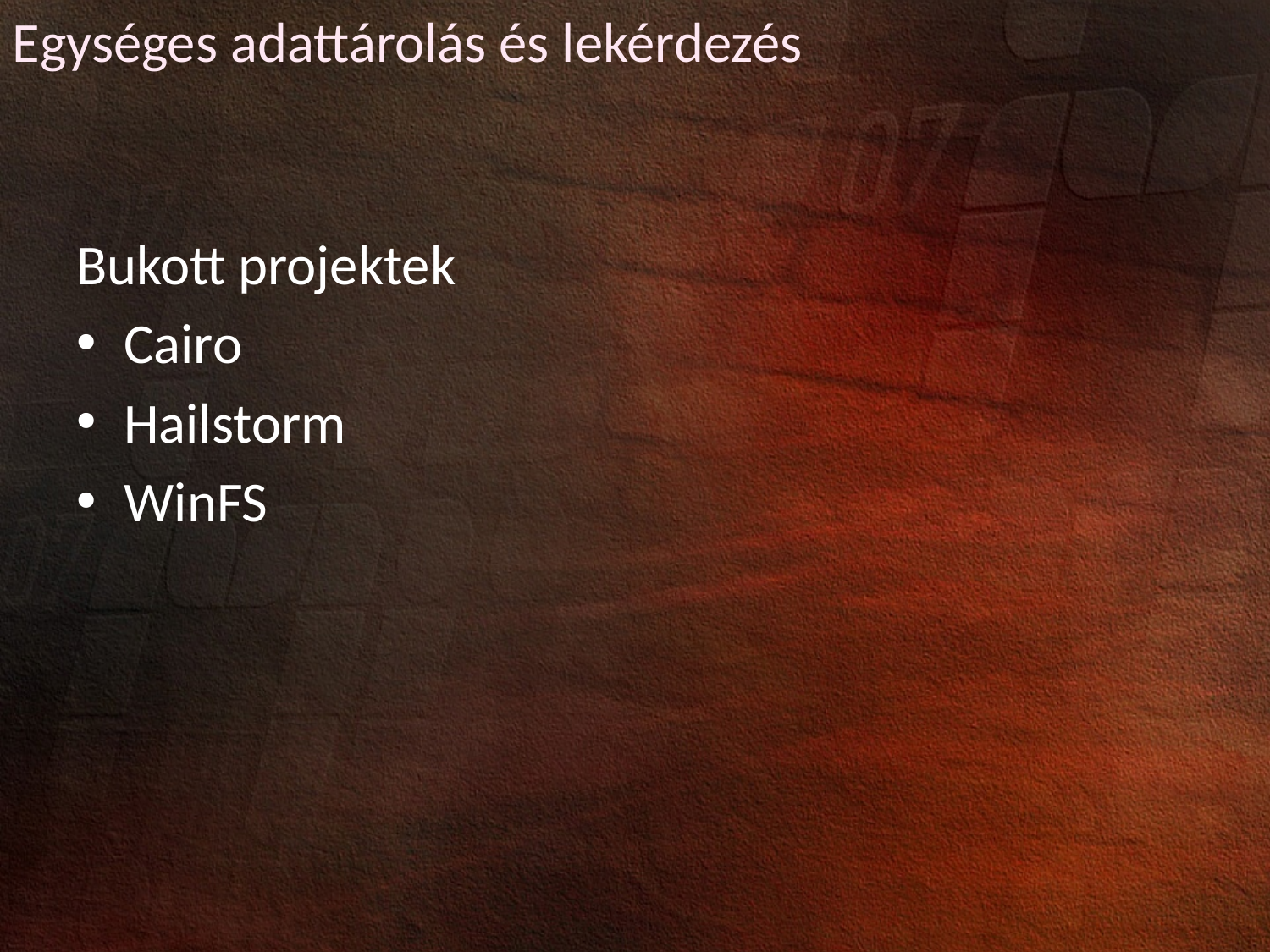

Egységes adattárolás és lekérdezés
Bukott projektek
Cairo
Hailstorm
WinFS